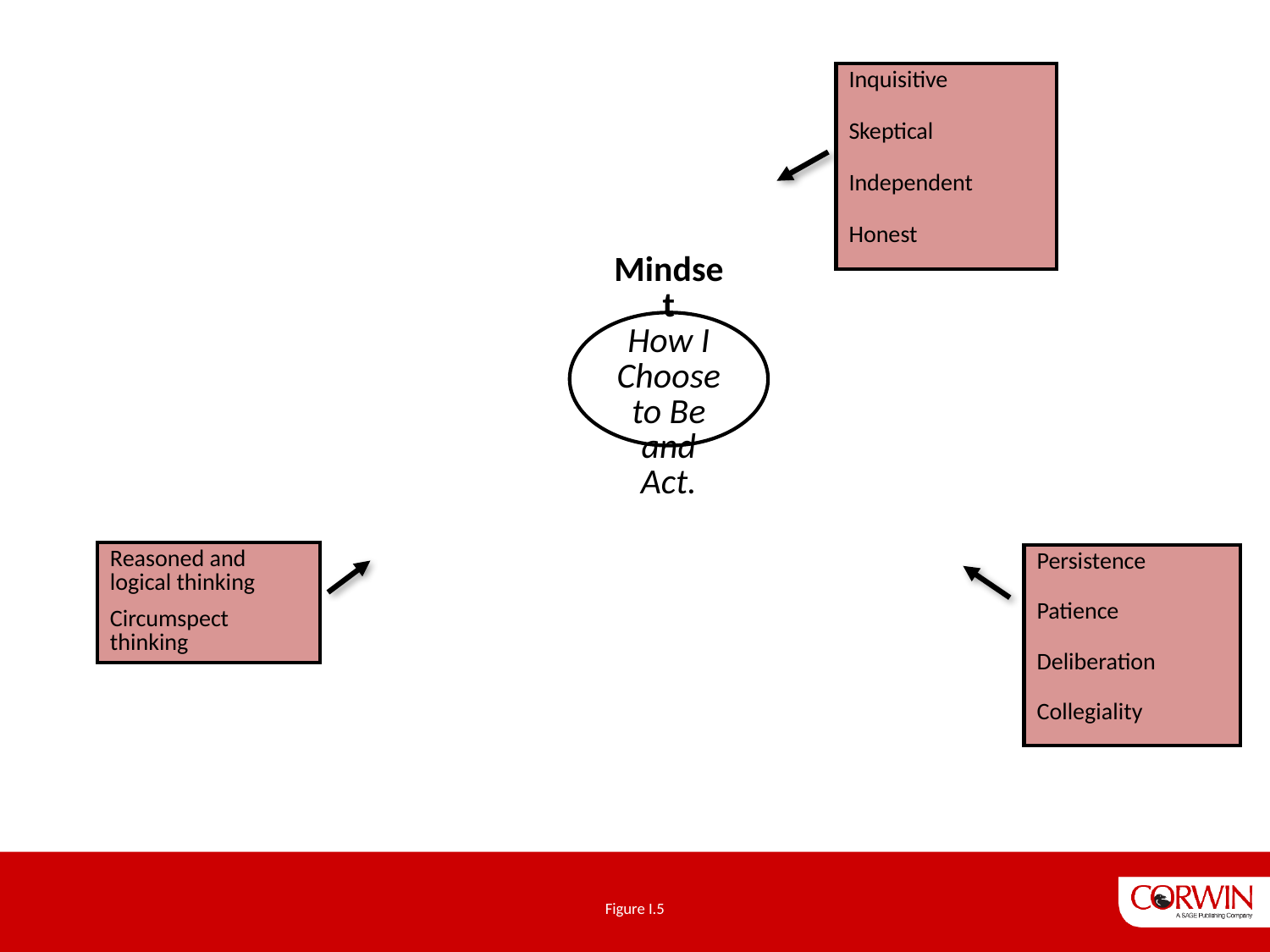

| Inquisitive |
| --- |
| Skeptical |
| Independent |
| Honest |
Mindset
How I Choose to Be and Act.
| Reasoned and logical thinking |
| --- |
| Circumspect thinking |
| Persistence |
| --- |
| Patience |
| Deliberation |
| Collegiality |
Figure I.5